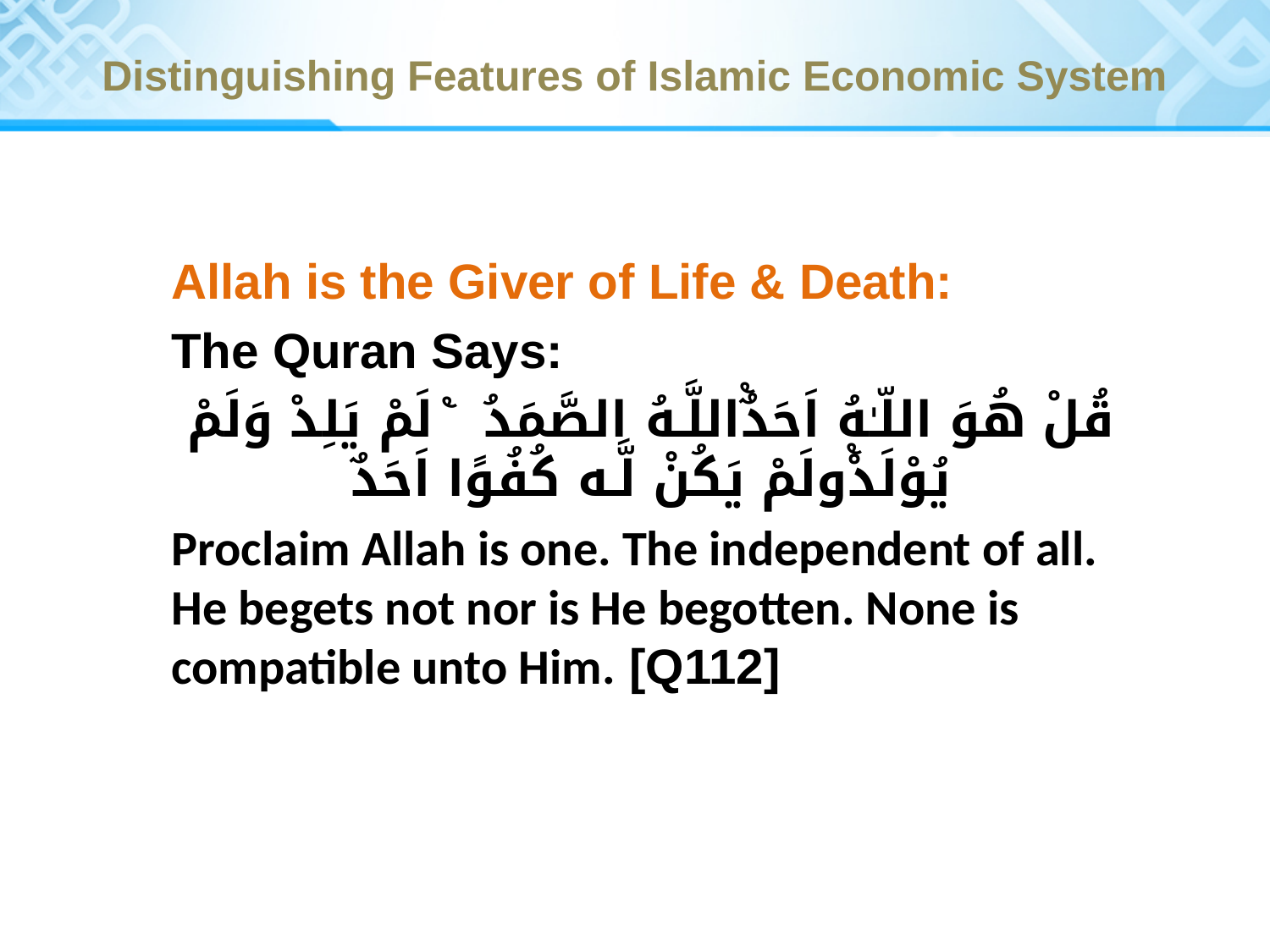

Distinguishing Features of Islamic Economic System

Allah is the Giver of Life & Death:
The Quran Says:
قُلْ هُوَ اللّـٰهُ اَحَدٌٝاللَّـهُ الصَّمَدُ  ٝ لَمْ يَلِدْ وَلَمْ يُوْلَدْٝولَمْ يَكُنْ لَّـه كُفُوًا اَحَدٌ
Proclaim Allah is one. The independent of all. He begets not nor is He begotten. None is compatible unto Him. [Q112]